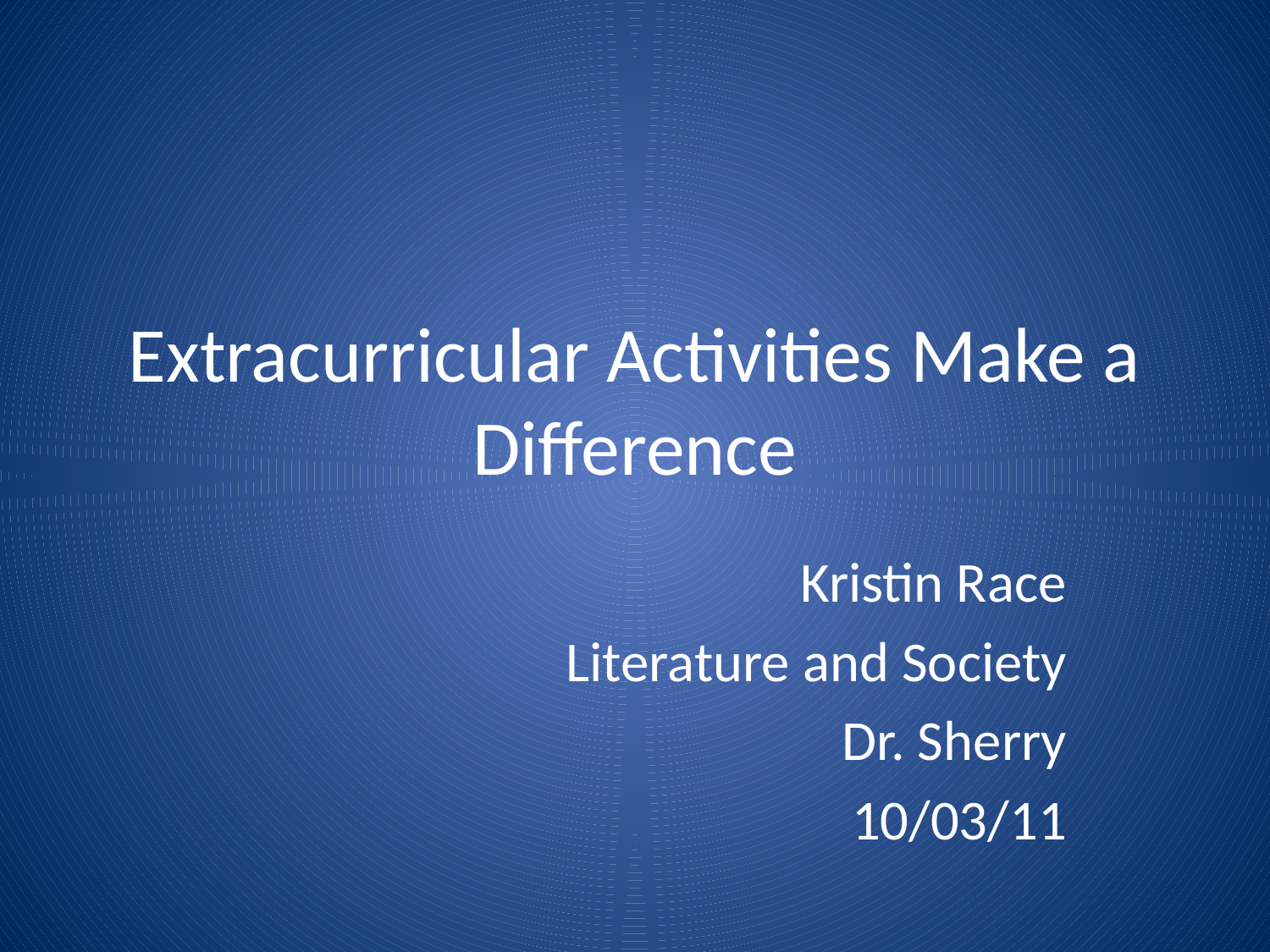

# Extracurricular Activities Make a Difference
Kristin Race
Literature and Society
Dr. Sherry
10/03/11